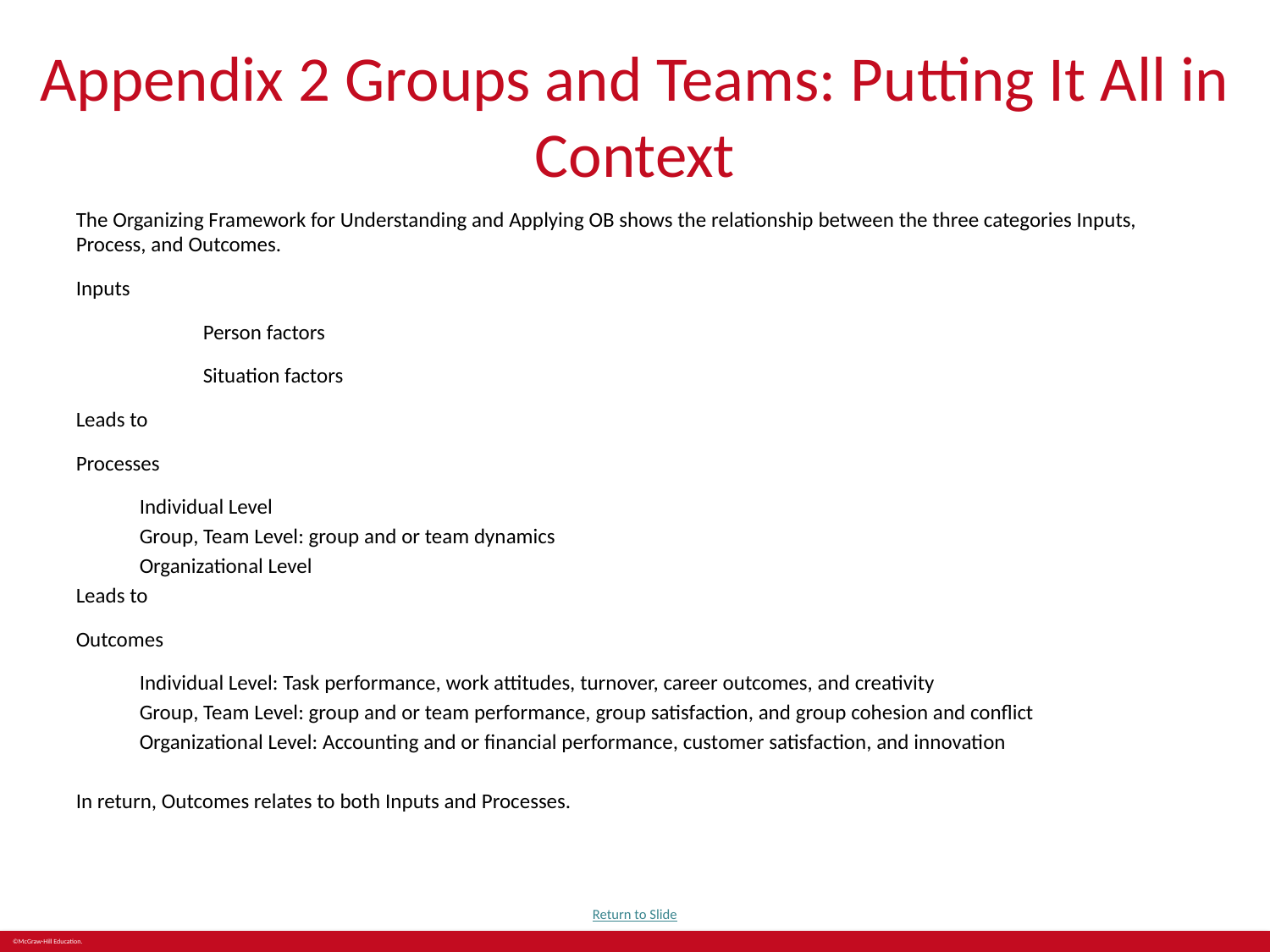

# Appendix 2 Groups and Teams: Putting It All in Context
The Organizing Framework for Understanding and Applying OB shows the relationship between the three categories Inputs, Process, and Outcomes.
Inputs
	Person factors
	Situation factors
Leads to
Processes
Individual Level
Group, Team Level: group and or team dynamics
Organizational Level
Leads to
Outcomes
Individual Level: Task performance, work attitudes, turnover, career outcomes, and creativity
Group, Team Level: group and or team performance, group satisfaction, and group cohesion and conflict
Organizational Level: Accounting and or financial performance, customer satisfaction, and innovation

In return, Outcomes relates to both Inputs and Processes.

Return to Slide